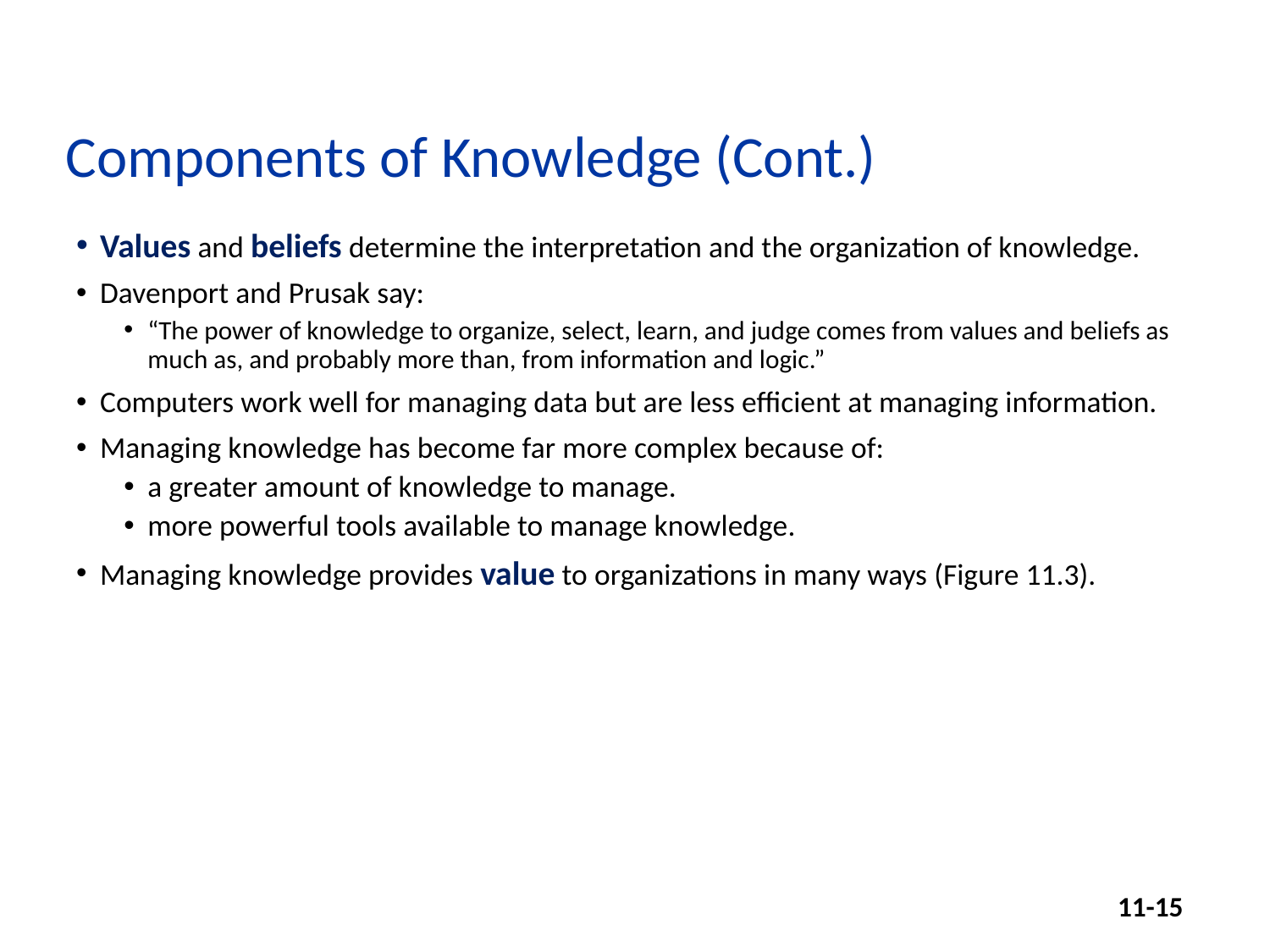

# Components of Knowledge (Cont.)
Values and beliefs determine the interpretation and the organization of knowledge.
Davenport and Prusak say:
“The power of knowledge to organize, select, learn, and judge comes from values and beliefs as much as, and probably more than, from information and logic.”
Computers work well for managing data but are less efficient at managing information.
Managing knowledge has become far more complex because of:
a greater amount of knowledge to manage.
more powerful tools available to manage knowledge.
Managing knowledge provides value to organizations in many ways (Figure 11.3).